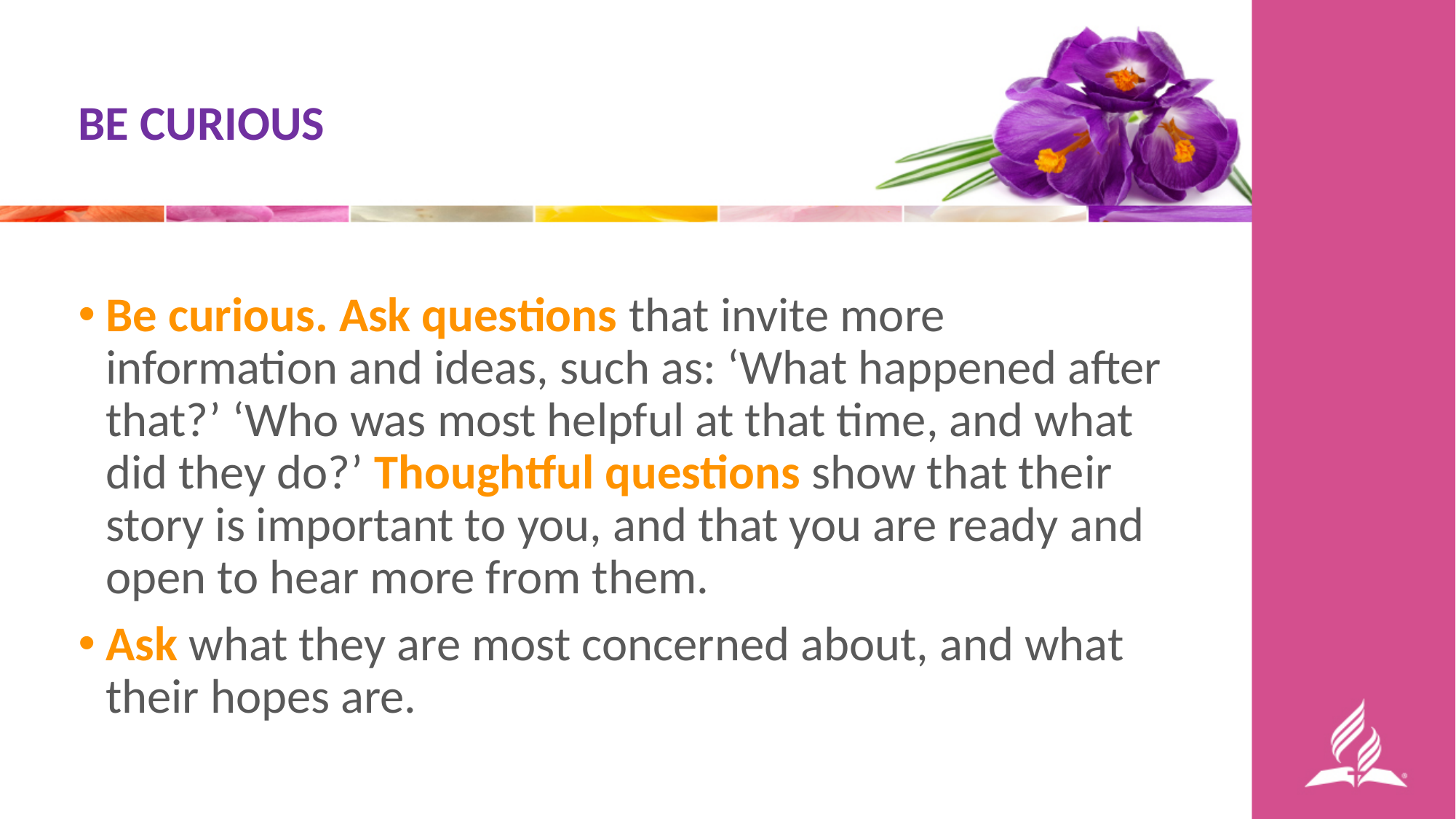

BE CURIOUS
Be curious. Ask questions that invite more information and ideas, such as: ‘What happened after that?’ ‘Who was most helpful at that time, and what did they do?’ Thoughtful questions show that their story is important to you, and that you are ready and open to hear more from them.
Ask what they are most concerned about, and what their hopes are.